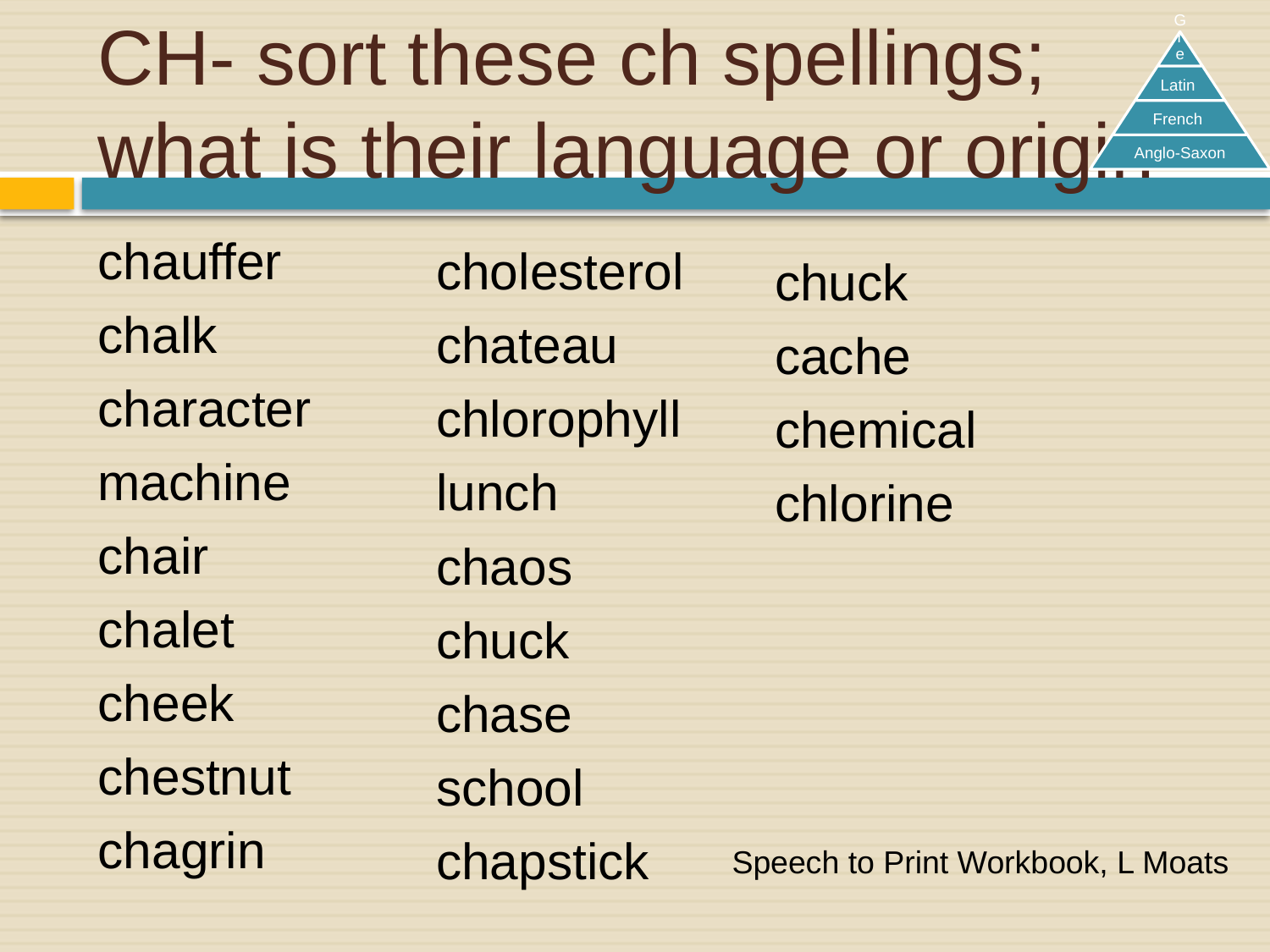

# CH- sort these ch spellings; what is their language or origin
Greek
Latin
French
Anglo-Saxon
chauffer
chalk
character
machine
chair
chalet
cheek
chestnut
chagrin

cholesterol
chateau
chlorophyll
lunch
chaos
chuck
chase
school
chapstick

chuck
cache
chemical
chlorine

Speech to Print Workbook, L Moats